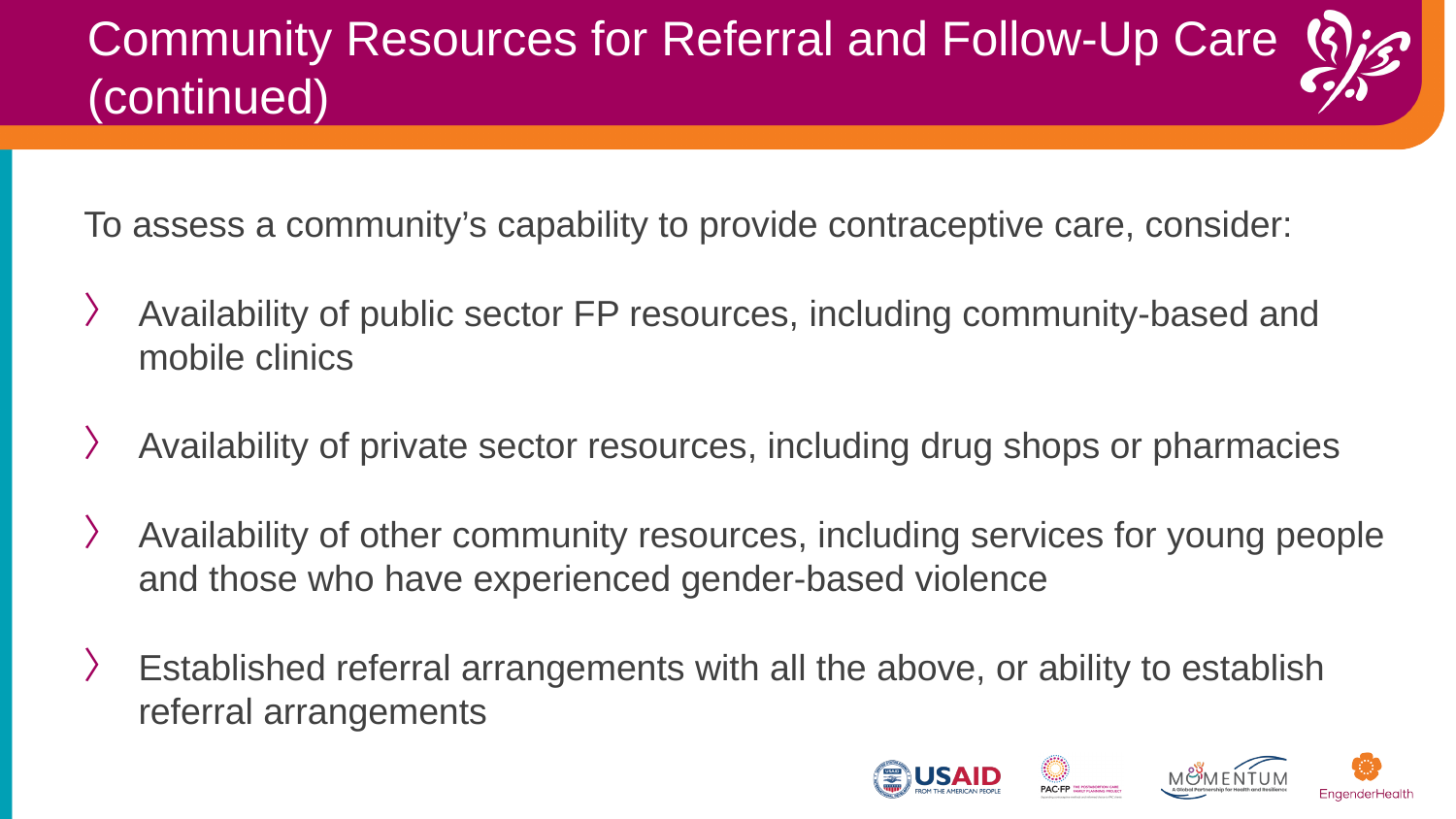

Community Resources for Referral and Follow-Up Care
(continued)
To assess a community’s capability to provide contraceptive care, consider:
Availability of public sector FP resources, including community-based and mobile clinics
Availability of private sector resources, including drug shops or pharmacies
​Availability of other community resources, including services for young people and those who have experienced gender-based violence
Established referral arrangements with all the above, or ability to establish referral arrangements